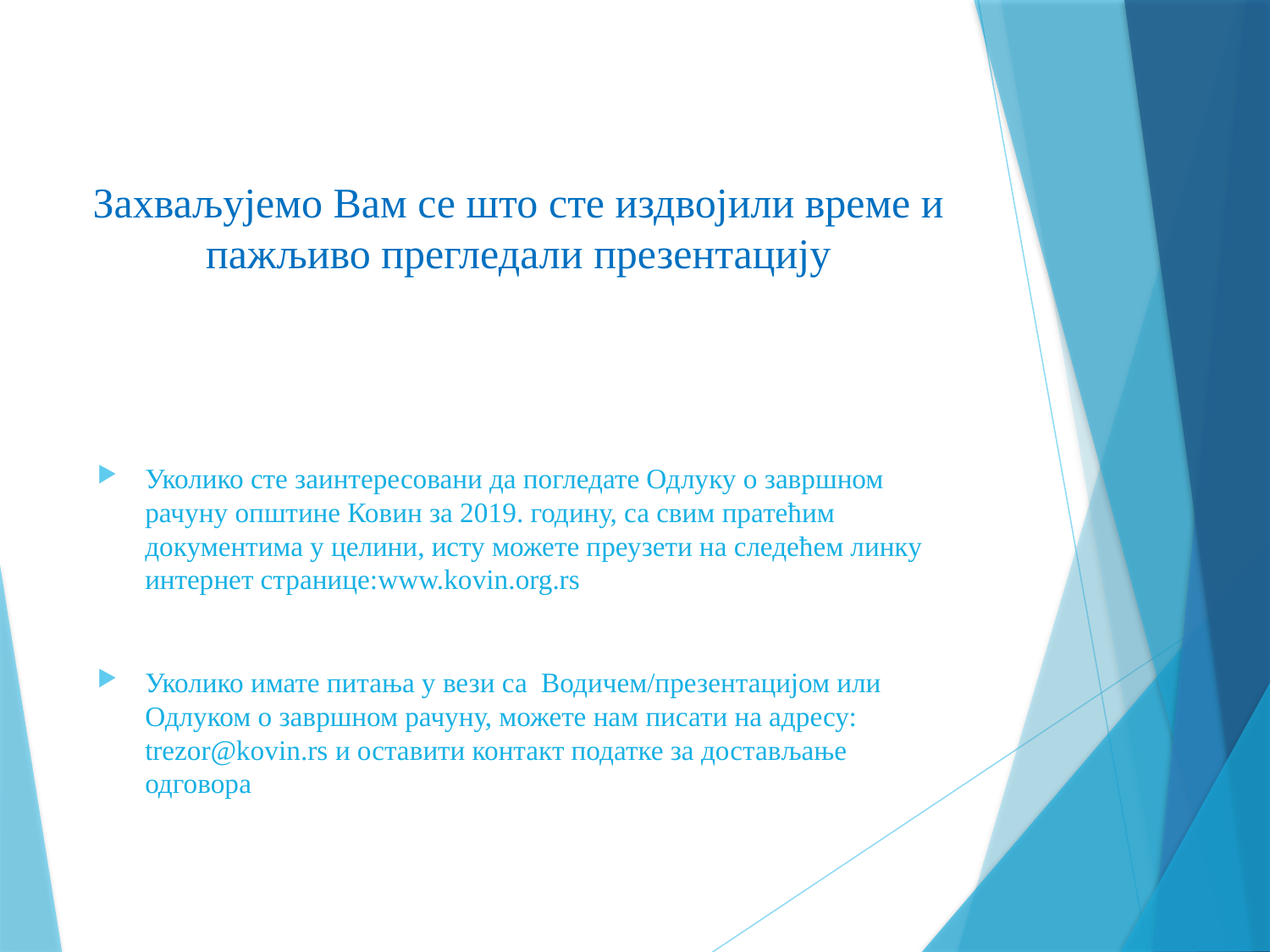

# Захваљујемо Вам се што сте издвојили време и пажљиво прегледали презентацију

Уколико сте заинтересовани да погледате Одлуку о завршном рачуну општине Ковин за 2019. годину, са свим пратећим документима у целини, исту можете преузети на следећем линку интернет странице:www.kovin.org.rs

Уколико имате питања у вези са  Водичем/презентацијом или Одлуком о завршном рачуну, можете нам писати на адресу: trezor@kovin.rs и оставити контакт податке за достављање одговора